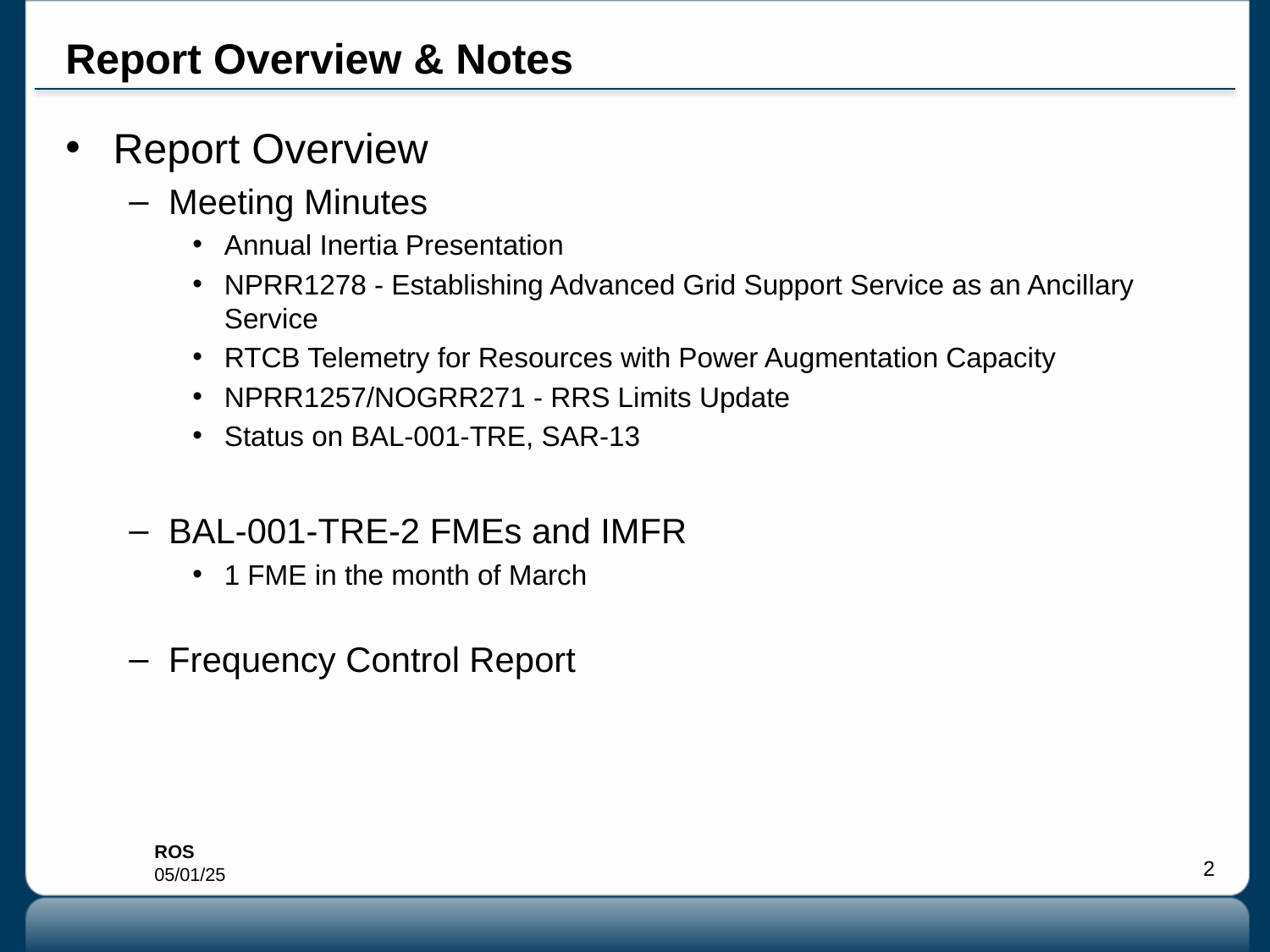

# Report Overview & Notes
Report Overview
Meeting Minutes
Annual Inertia Presentation
NPRR1278 - Establishing Advanced Grid Support Service as an Ancillary Service
RTCB Telemetry for Resources with Power Augmentation Capacity
NPRR1257/NOGRR271 - RRS Limits Update
Status on BAL-001-TRE, SAR-13

BAL-001-TRE-2 FMEs and IMFR
1 FME in the month of March

Frequency Control Report